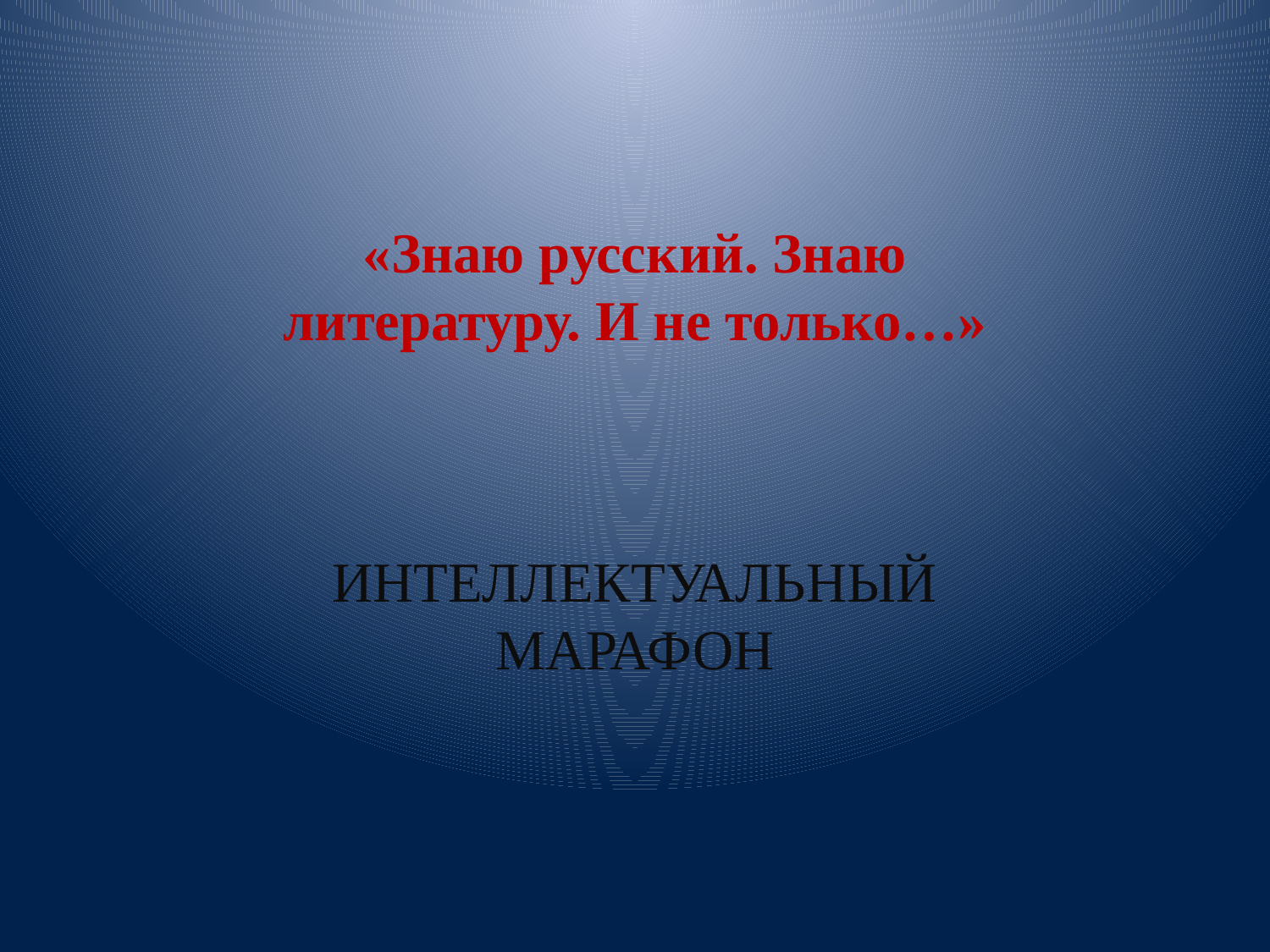

# «Знаю русский. Знаю литературу. И не только…»
ИНТЕЛЛЕКТУАЛЬНЫЙ МАРАФОН